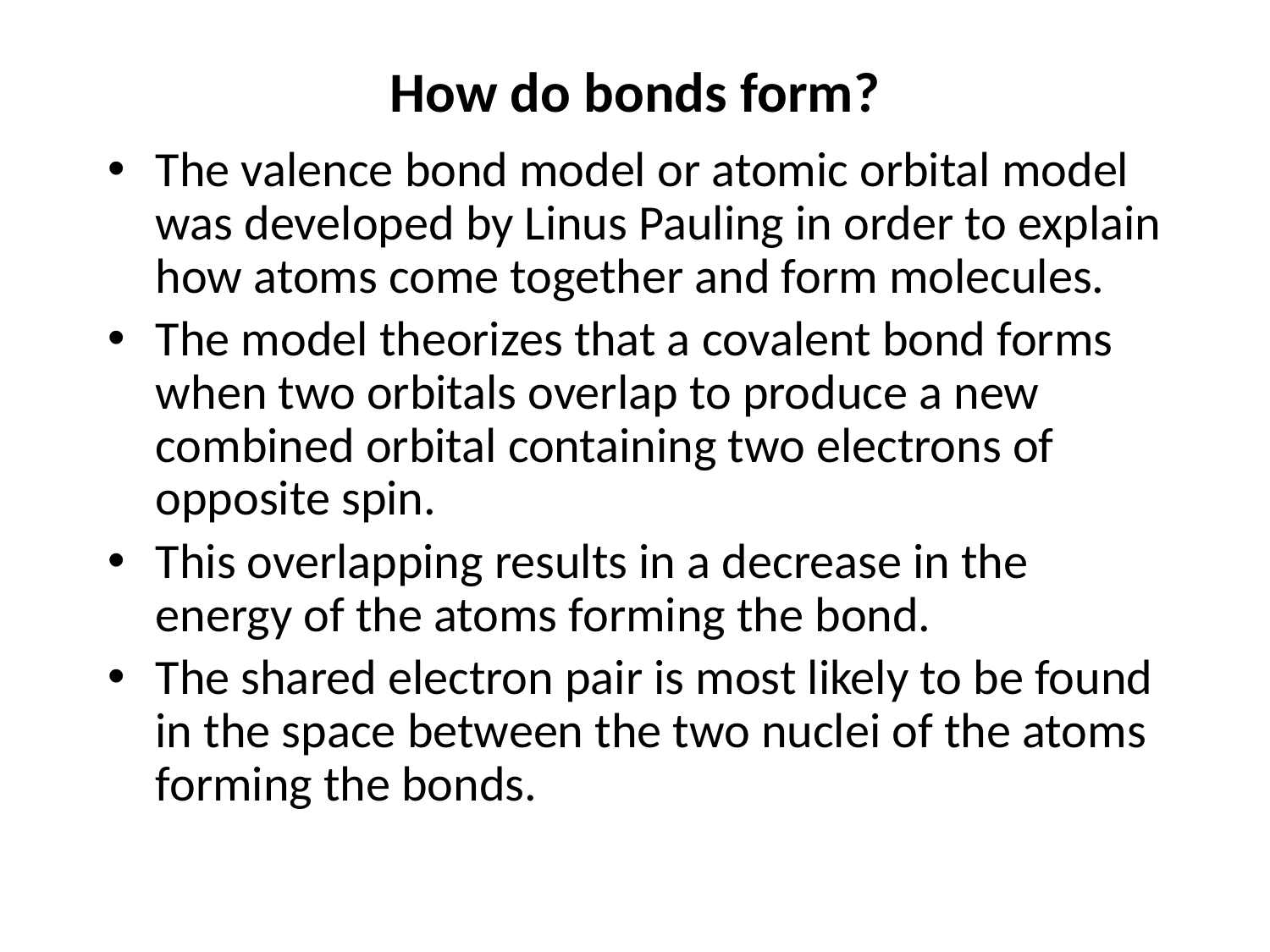

# How do bonds form?
The valence bond model or atomic orbital model was developed by Linus Pauling in order to explain how atoms come together and form molecules.
The model theorizes that a covalent bond forms when two orbitals overlap to produce a new combined orbital containing two electrons of opposite spin.
This overlapping results in a decrease in the energy of the atoms forming the bond.
The shared electron pair is most likely to be found in the space between the two nuclei of the atoms forming the bonds.